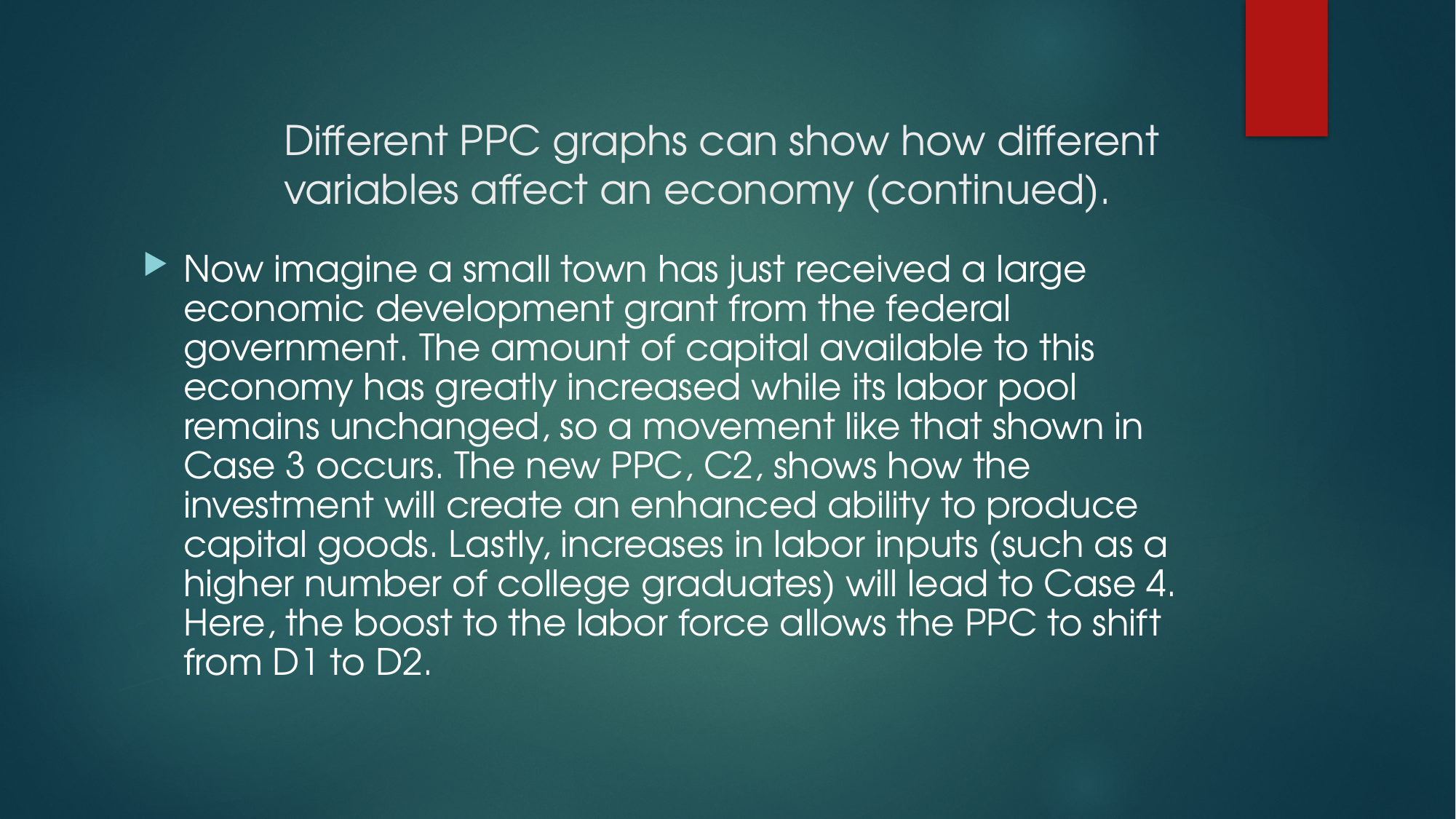

# Different PPC graphs can show how different variables affect an economy (continued).
Now imagine a small town has just received a large economic development grant from the federal government. The amount of capital available to this economy has greatly increased while its labor pool remains unchanged, so a movement like that shown in Case 3 occurs. The new PPC, C2, shows how the investment will create an enhanced ability to produce capital goods. Lastly, increases in labor inputs (such as a higher number of college graduates) will lead to Case 4. Here, the boost to the labor force allows the PPC to shift from D1 to D2.